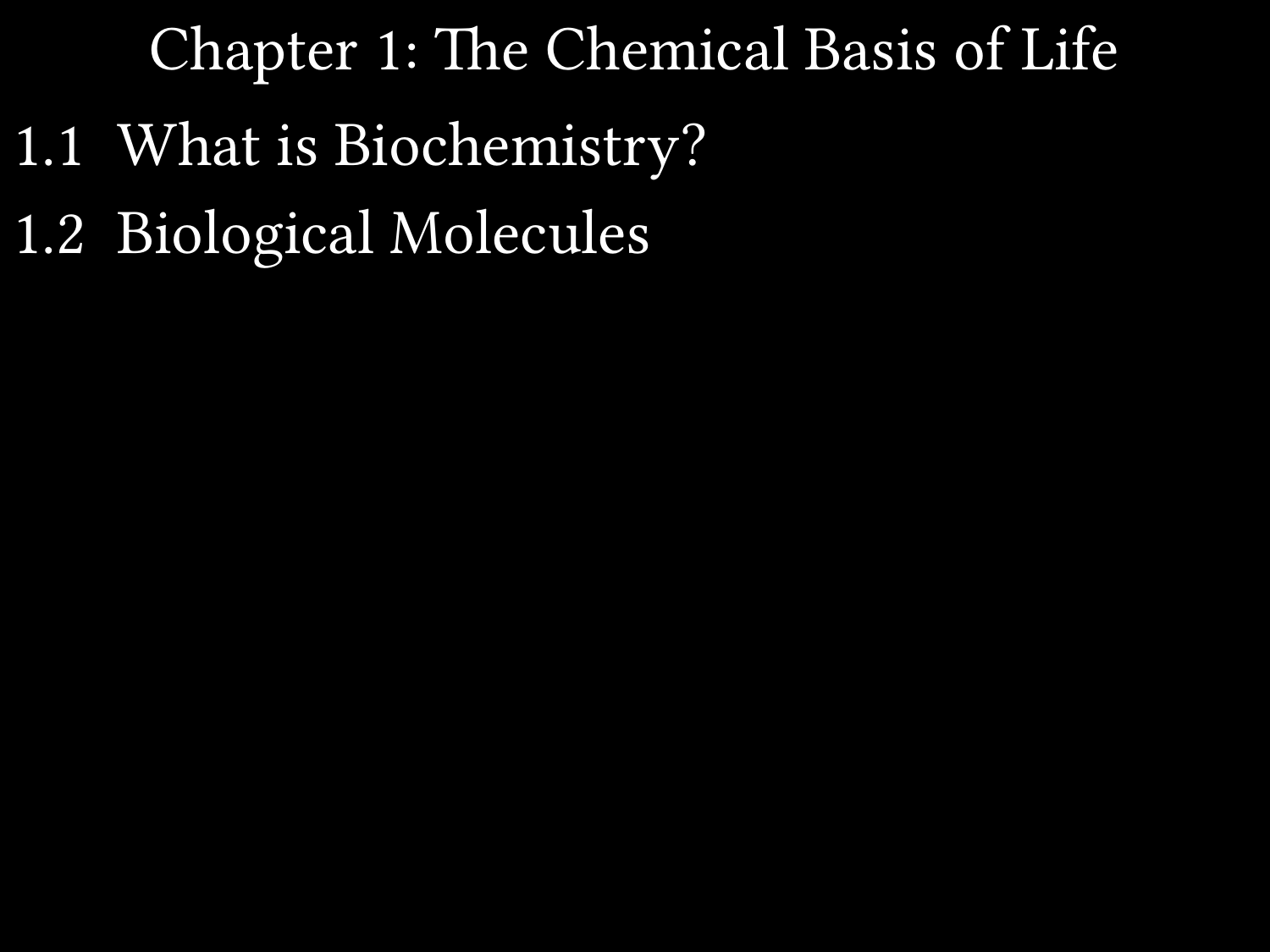

# Chapter 1: The Chemical Basis of Life
1.1  What is Biochemistry?
1.2  Biological Molecules